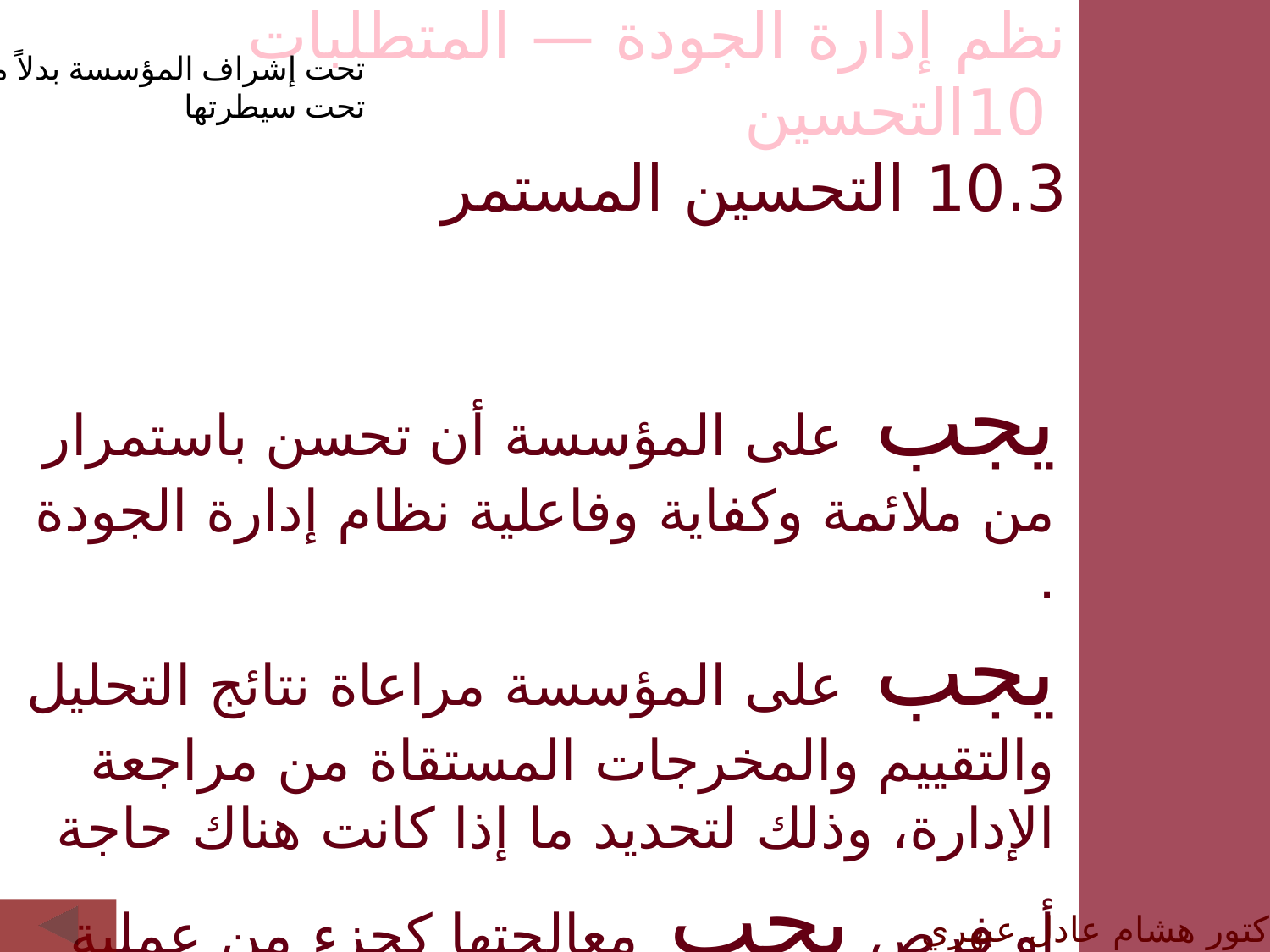

نظم إدارة الجودة — المتطلبات
 10التحسين
10.3 التحسين المستمر
تحت إشراف المؤسسة بدلاً من
تحت سيطرتها
يجب على المؤسسة أن تحسن باستمرار من ملائمة وكفاية وفاعلية نظام إدارة الجودة .
يجب على المؤسسة مراعاة نتائج التحليل والتقييم والمخرجات المستقاة من مراجعة الإدارة، وذلك لتحديد ما إذا كانت هناك حاجة أو فرص يجب معالجتها كجزء من عملية التحسين المستمر.

الدكتور هشام عادل عبهري